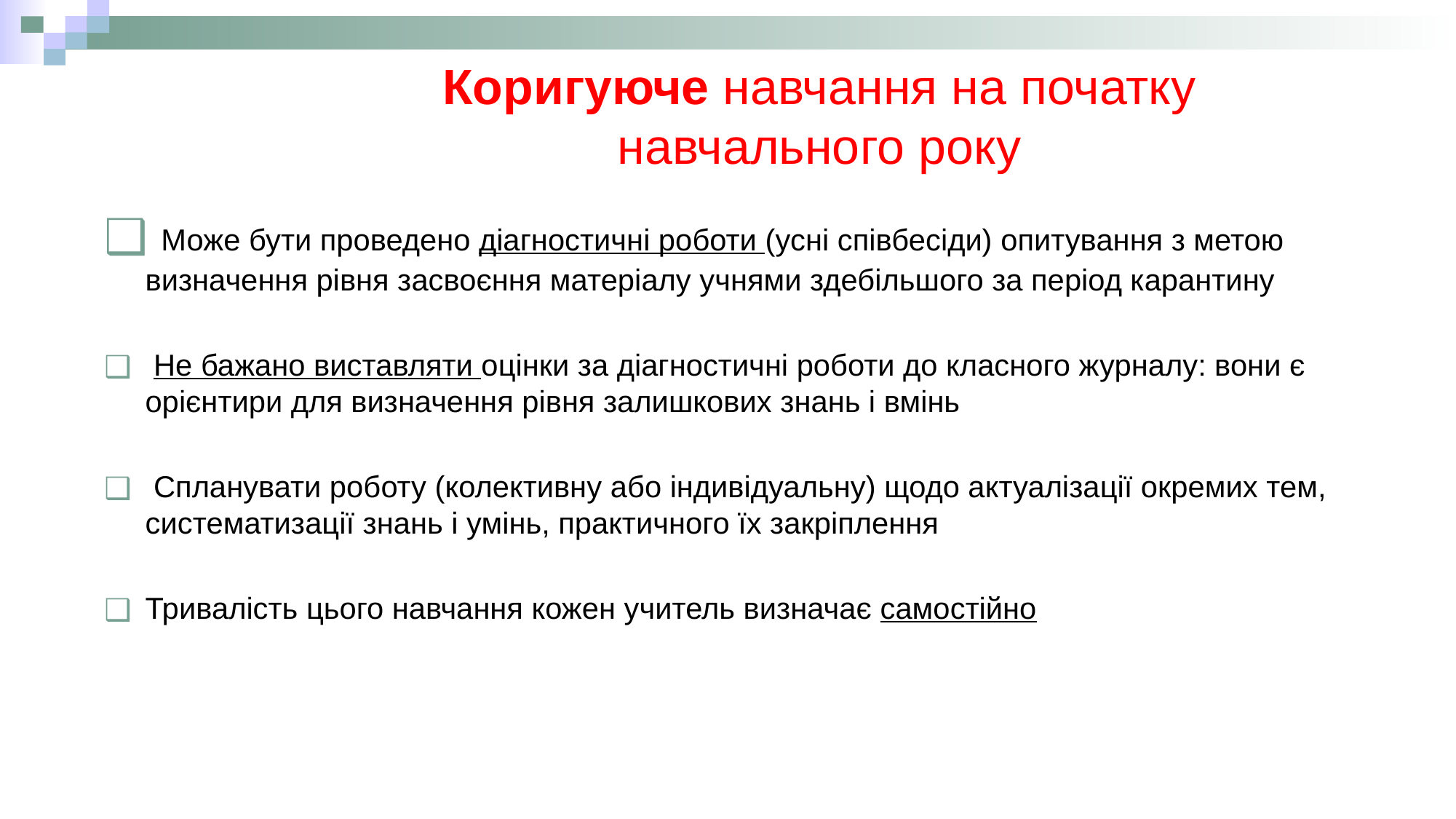

Коригуюче навчання на початку навчального року
 Може бути проведено діагностичні роботи (усні співбесіди) опитування з метою визначення рівня засвоєння матеріалу учнями здебільшого за період карантину

 Не бажано виставляти оцінки за діагностичні роботи до класного журналу: вони є орієнтири для визначення рівня залишкових знань і вмінь

 Спланувати роботу (колективну або індивідуальну) щодо актуалізації окремих тем, систематизації знань і умінь, практичного їх закріплення

Тривалість цього навчання кожен учитель визначає самостійно